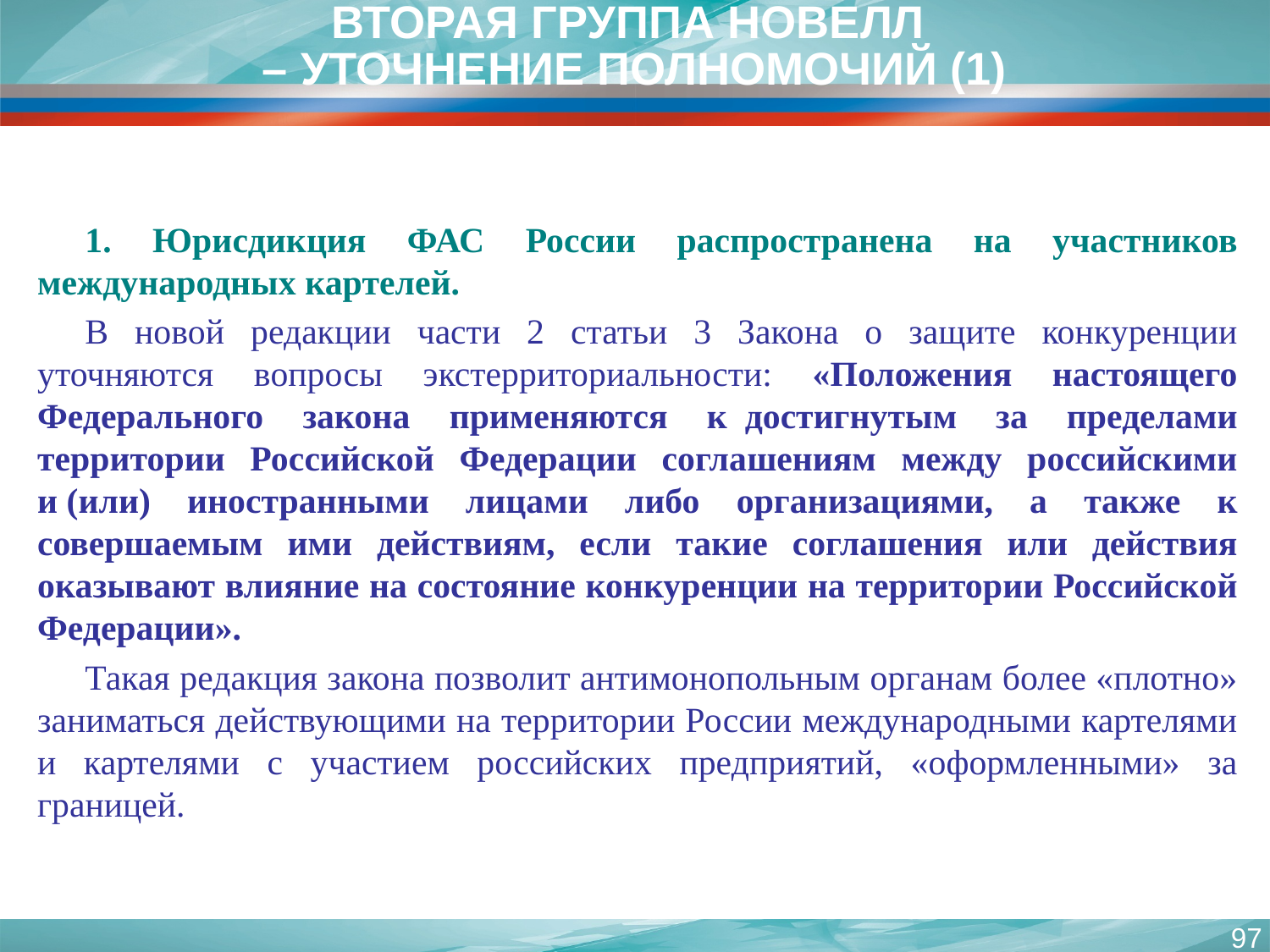

ВТОРАЯ ГРУППА НОВЕЛЛ
– УТОЧНЕНИЕ ПОЛНОМОЧИЙ (1)

1. Юрисдикция ФАС России распространена на участников международных картелей.
В новой редакции части 2 статьи 3 Закона о защите конкуренции уточняются вопросы экстерриториальности: «Положения настоящего Федерального закона применяются к  достигнутым за пределами территории Российской Федерации соглашениям между российскими и (или) иностранными лицами либо организациями, а также к совершаемым ими действиям, если такие соглашения или действия оказывают влияние на состояние конкуренции на территории Российской Федерации».
Такая редакция закона позволит антимонопольным органам более «плотно» заниматься действующими на территории России международными картелями и картелями с участием российских предприятий, «оформленными» за границей.
97